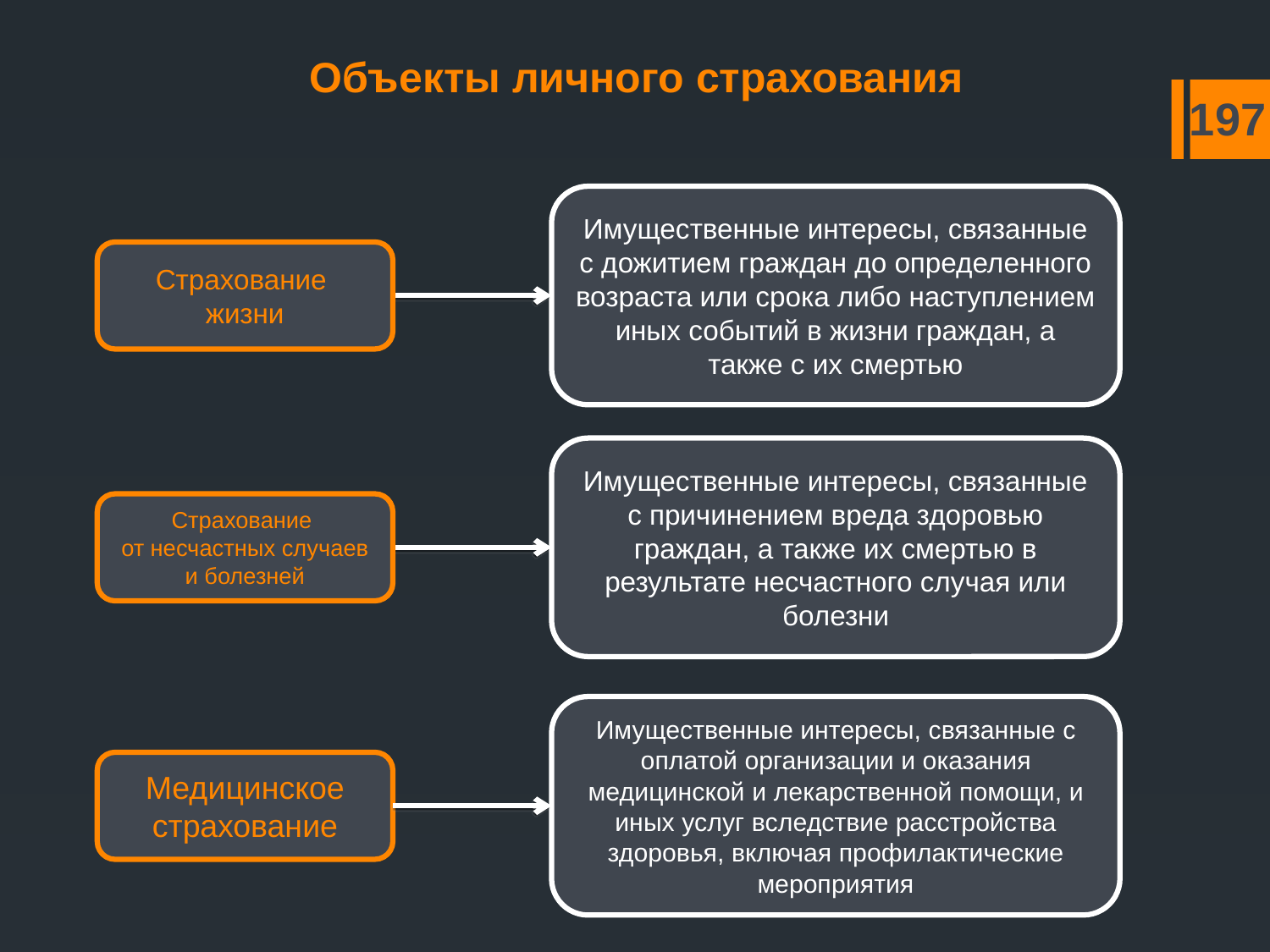

# Объекты личного страхования
197
Имущественные интересы, связанные с дожитием граждан до определенного возраста или срока либо наступлением иных событий в жизни граждан, а также с их смертью
Страхование
жизни
Имущественные интересы, связанные с причинением вреда здоровью граждан, а также их смертью в результате несчастного случая или болезни
Страхование
от несчастных случаев и болезней
Имущественные интересы, связанные с оплатой организации и оказания медицинской и лекарственной помощи, и иных услуг вследствие расстройства здоровья, включая профилактические мероприятия
Медицинское страхование